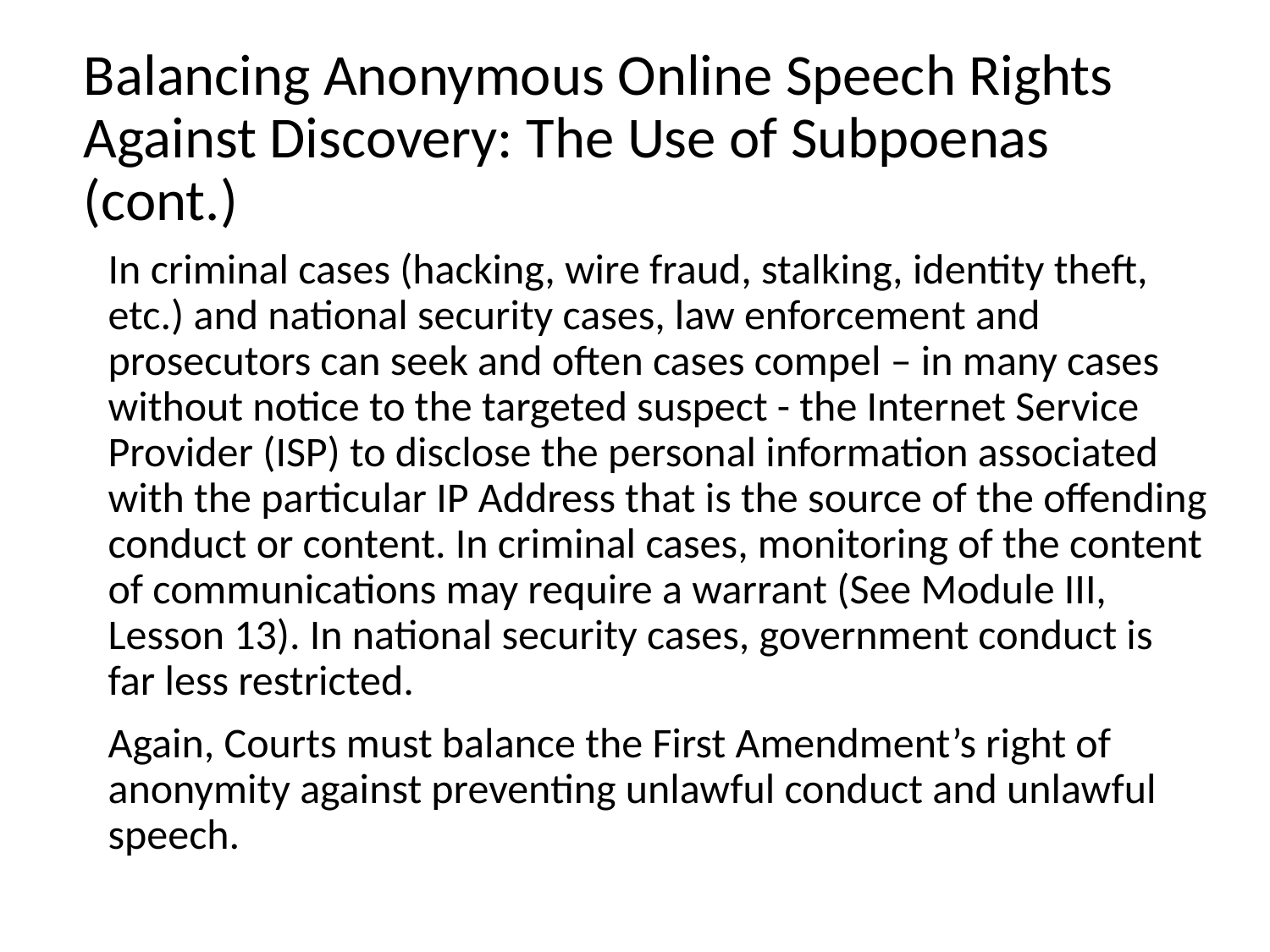

# Balancing Anonymous Online Speech Rights Against Discovery: The Use of Subpoenas (cont.)
In criminal cases (hacking, wire fraud, stalking, identity theft, etc.) and national security cases, law enforcement and prosecutors can seek and often cases compel – in many cases without notice to the targeted suspect - the Internet Service Provider (ISP) to disclose the personal information associated with the particular IP Address that is the source of the offending conduct or content. In criminal cases, monitoring of the content of communications may require a warrant (See Module III, Lesson 13). In national security cases, government conduct is far less restricted.
Again, Courts must balance the First Amendment’s right of anonymity against preventing unlawful conduct and unlawful speech.